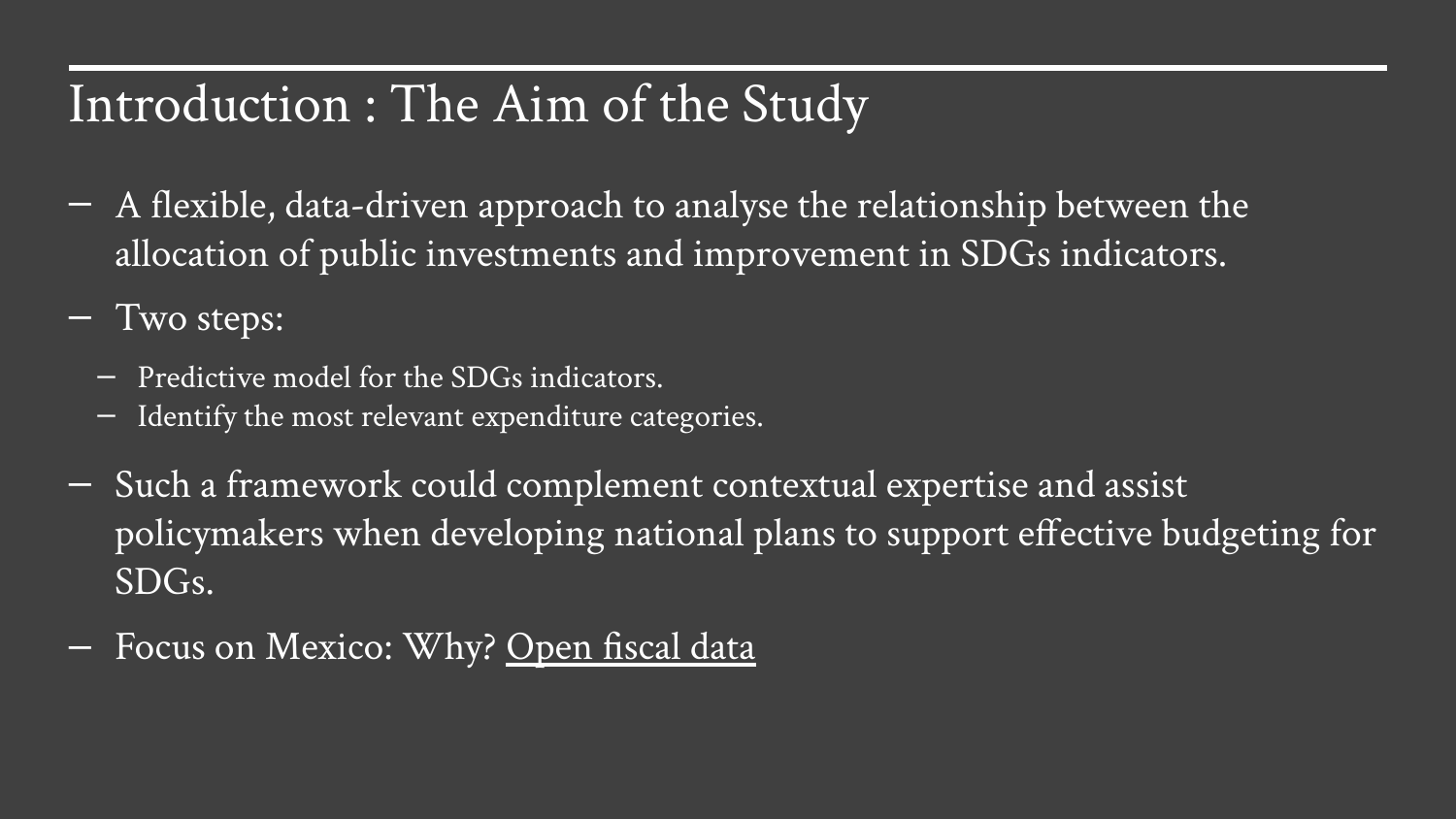

Introduction : The Aim of the Study

A flexible, data-driven approach to analyse the relationship between the allocation of public investments and improvement in SDGs indicators.
Two steps:
Predictive model for the SDGs indicators.
Identify the most relevant expenditure categories.

Such a framework could complement contextual expertise and assist policymakers when developing national plans to support effective budgeting for SDGs.
Focus on Mexico: Why? Open fiscal data